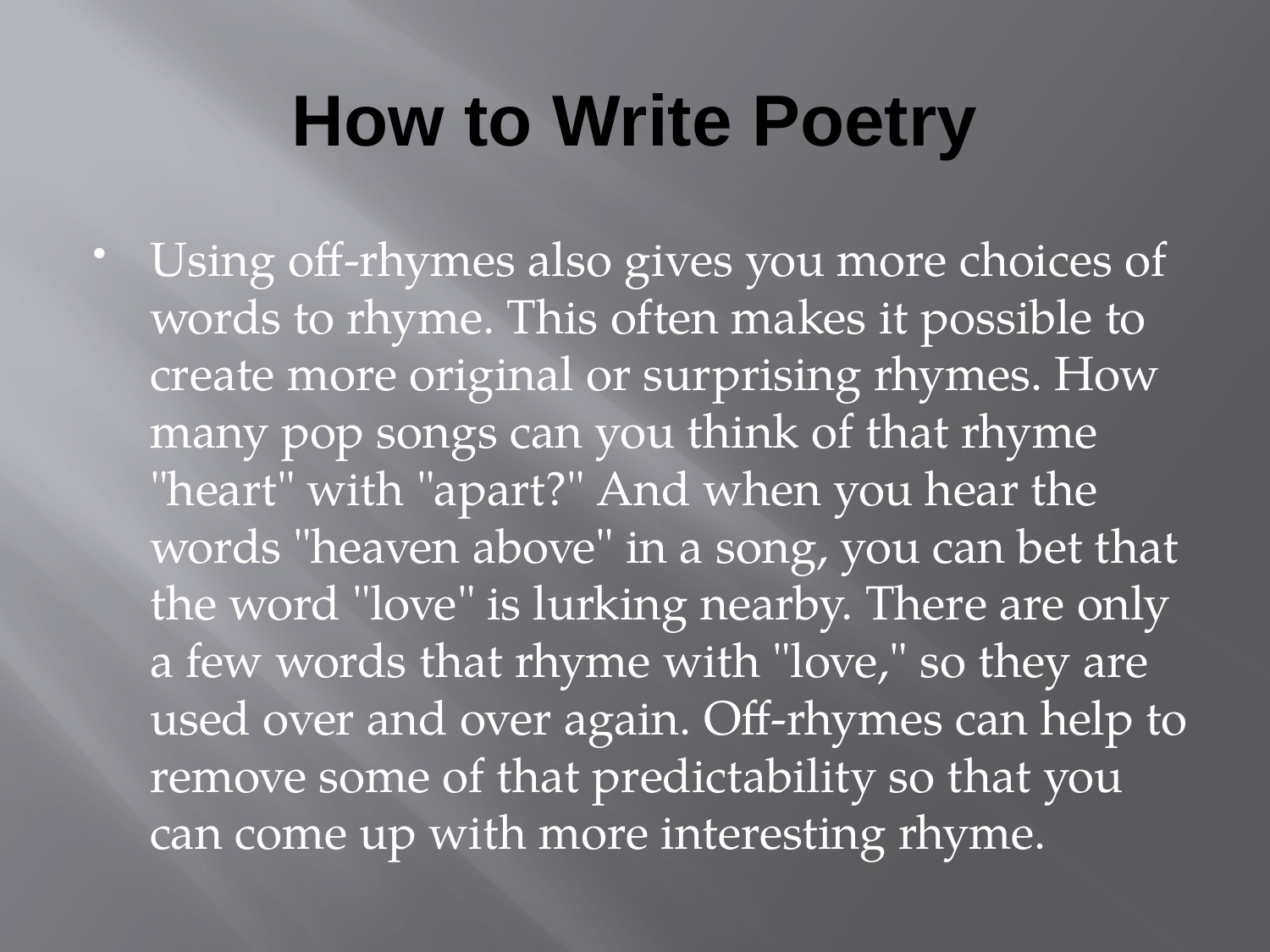

# How to Write Poetry
Using off-rhymes also gives you more choices of words to rhyme. This often makes it possible to create more original or surprising rhymes. How many pop songs can you think of that rhyme "heart" with "apart?" And when you hear the words "heaven above" in a song, you can bet that the word "love" is lurking nearby. There are only a few words that rhyme with "love," so they are used over and over again. Off-rhymes can help to remove some of that predictability so that you can come up with more interesting rhyme.